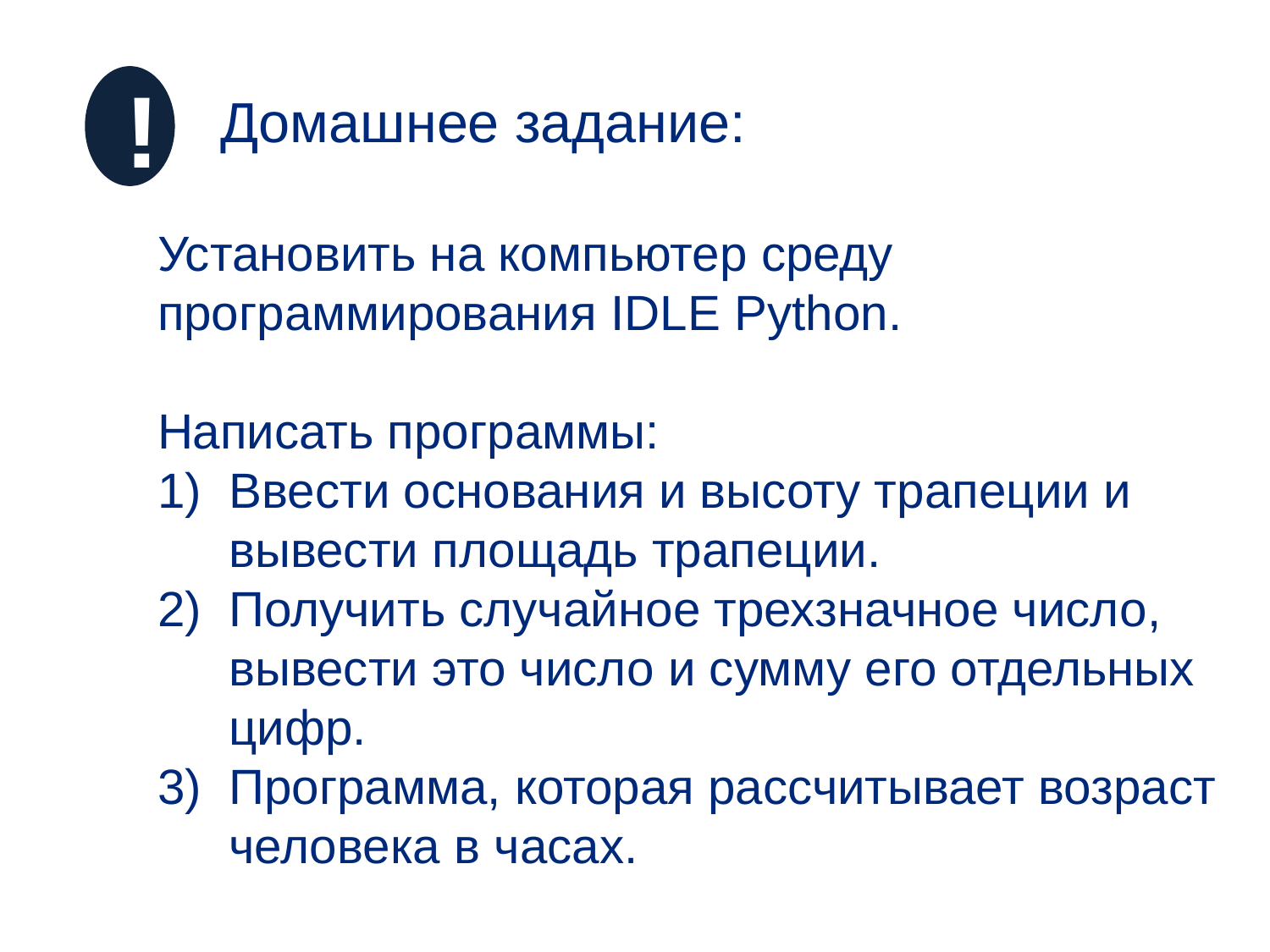

!
Домашнее задание:

Установить на компьютер среду программирования IDLE Python.

Написать программы:
Ввести основания и высоту трапеции и вывести площадь трапеции.
Получить случайное трехзначное число, вывести это число и сумму его отдельных цифр.
Программа, которая рассчитывает возраст человека в часах.